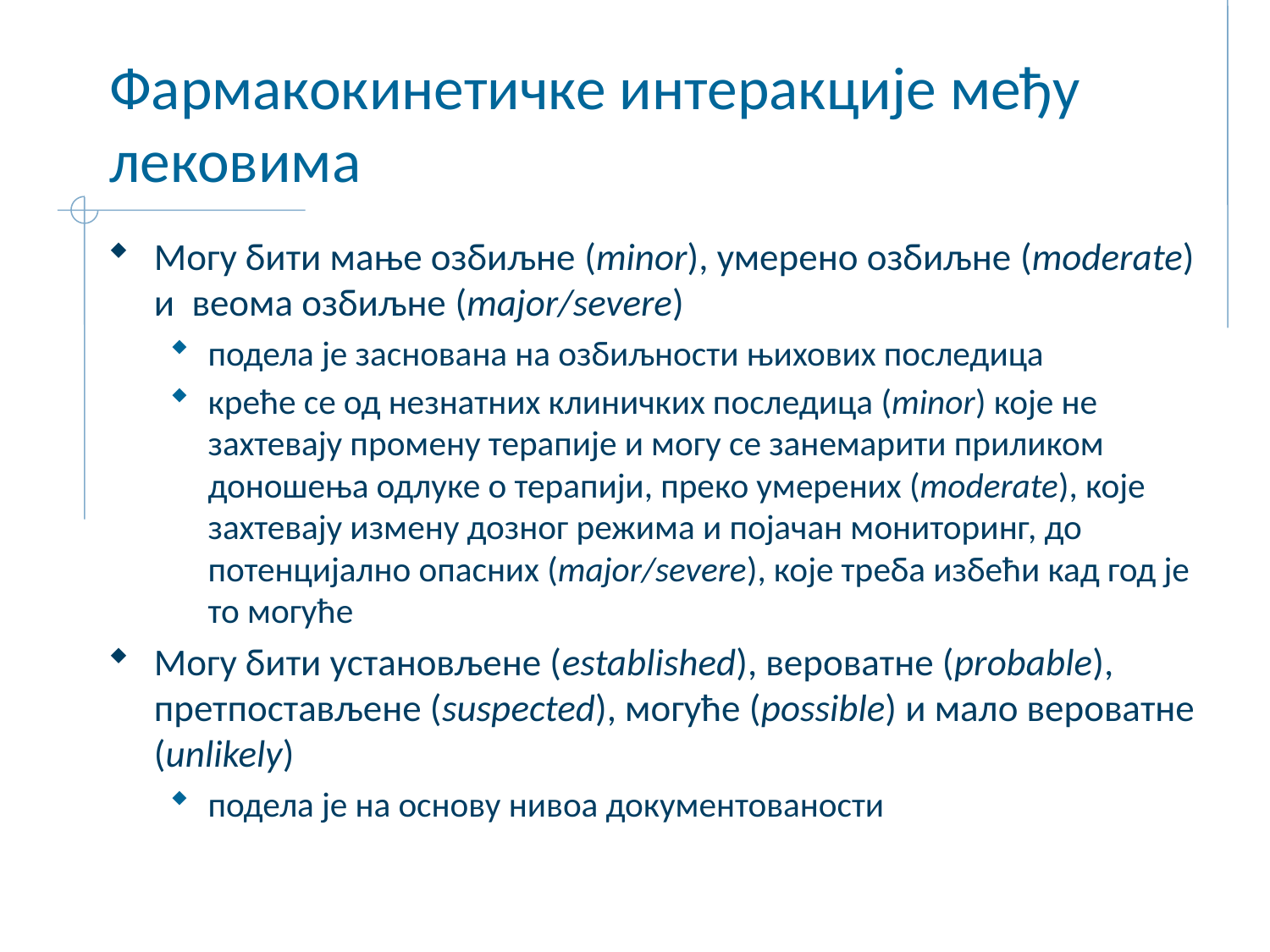

# Фармакокинетичке интеракције међу лековима
Могу бити мање озбиљне (minor), умерено озбиљне (moderate) и  веома озбиљне (major/severe)
подела је заснована на озбиљности њихових последица
креће се од незнатних клиничких последица (minor) које не захтевају промену терапије и могу се занемарити приликом доношења одлуке о терапији, преко умерених (moderate), које захтевају измену дозног режима и појачан мониторинг, до потенцијално опасних (major/severe), које треба избећи кад год је то могуће
Могу бити установљене (established), вероватне (probable), претпостављене (suspected), могуће (possible) и мало вероватне (unlikely)
подела је на основу нивоа документованости